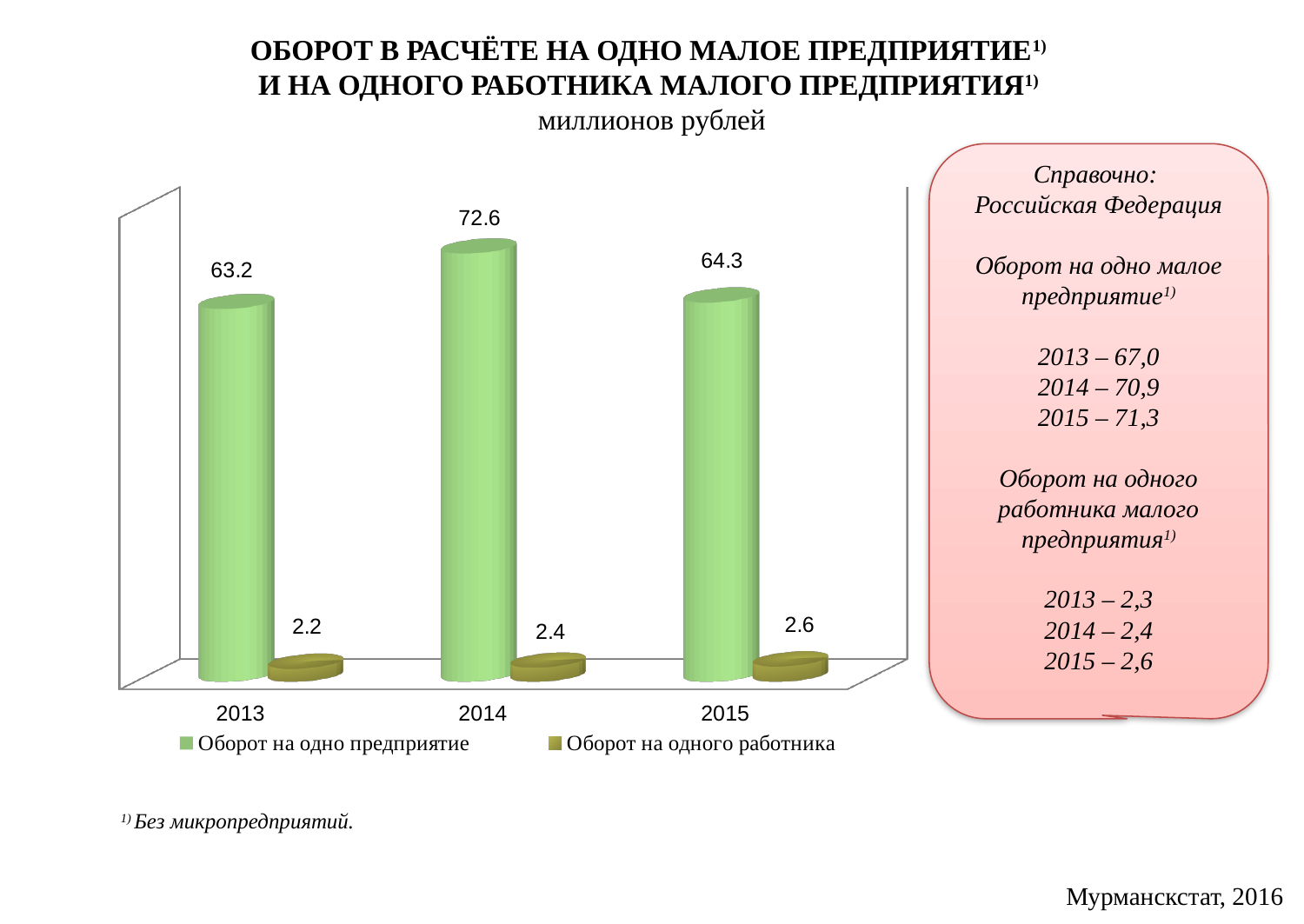

ОБОРОТ В РАСЧЁТЕ НА ОДНО МАЛОЕ ПРЕДПРИЯТИЕ1)
И НА ОДНОГО РАБОТНИКА МАЛОГО ПРЕДПРИЯТИЯ1)
 миллионов рублей
Справочно:
Российская Федерация

Оборот на одно малое предприятие1)

2013 – 67,0
2014 – 70,9
2015 – 71,3

Оборот на одного работника малого предприятия1)

2013 – 2,3
2014 – 2,4
2015 – 2,6

[unsupported chart]

1) Без микропредприятий.
Мурманскстат, 2016